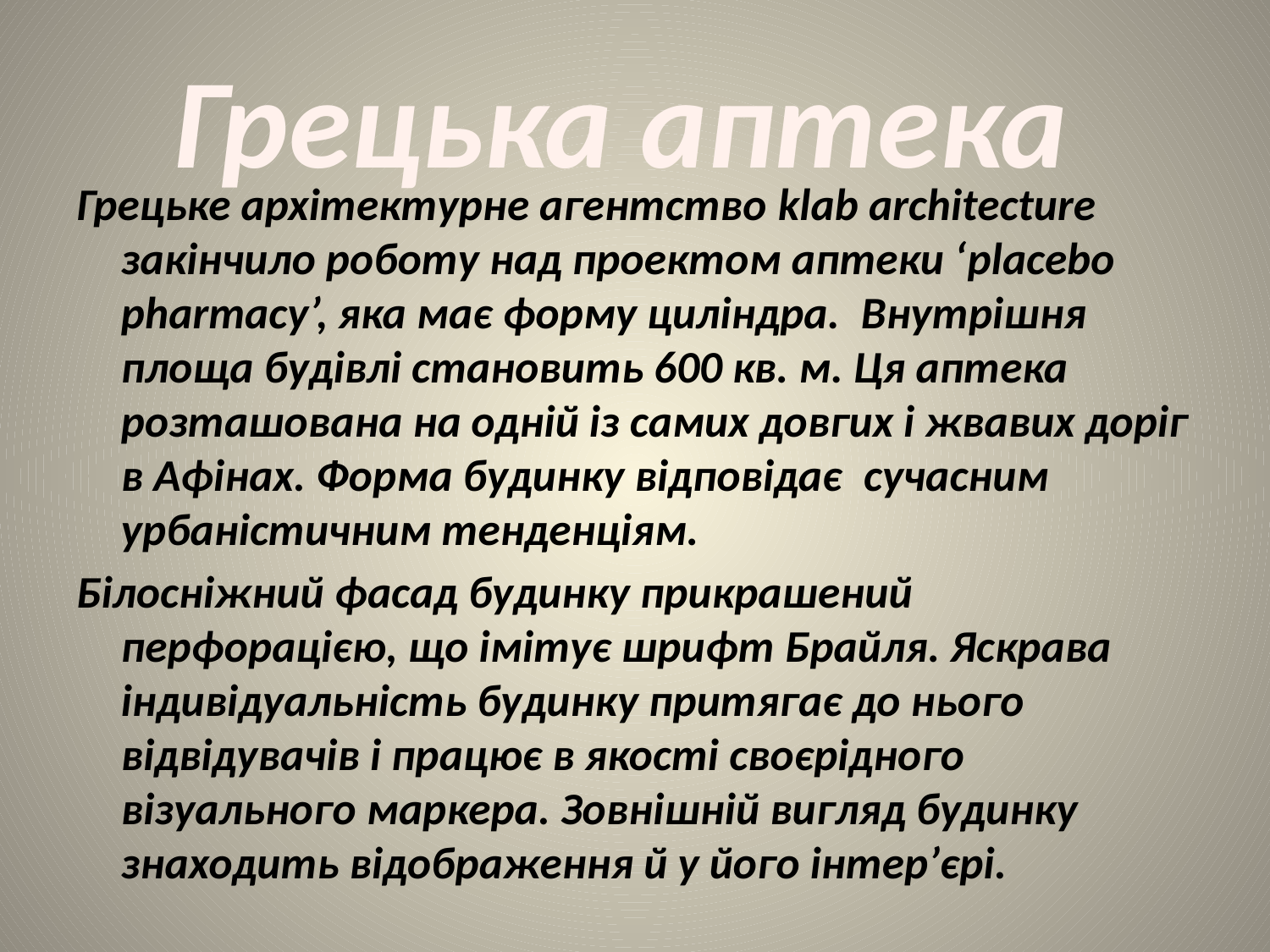

# Грецька аптека
Грецьке архітектурне агентство klab architecture закінчило роботу над проектом аптеки ‘placebo pharmacy’, яка має форму циліндра.  Внутрішня площа будівлі становить 600 кв. м. Ця аптека розташована на одній із самих довгих і жвавих доріг в Афінах. Форма будинку відповідає  сучасним урбаністичним тенденціям.
Білосніжний фасад будинку прикрашений перфорацією, що імітує шрифт Брайля. Яскрава індивідуальність будинку притягає до нього відвідувачів і працює в якості своєрідного візуального маркера. Зовнішній вигляд будинку знаходить відображення й у його інтер’єрі.